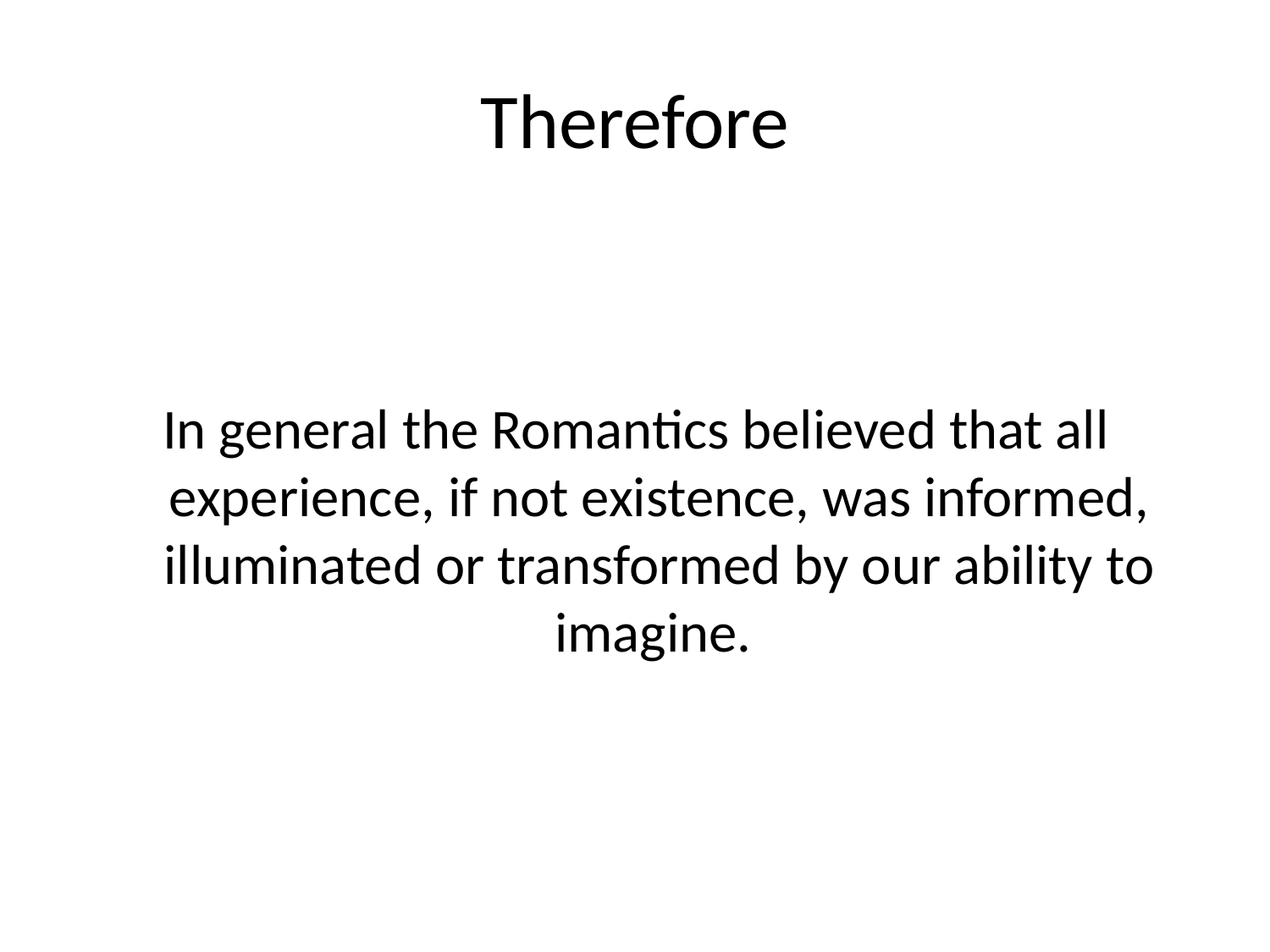

# Therefore
In general the Romantics believed that all experience, if not existence, was informed, illuminated or transformed by our ability to imagine.